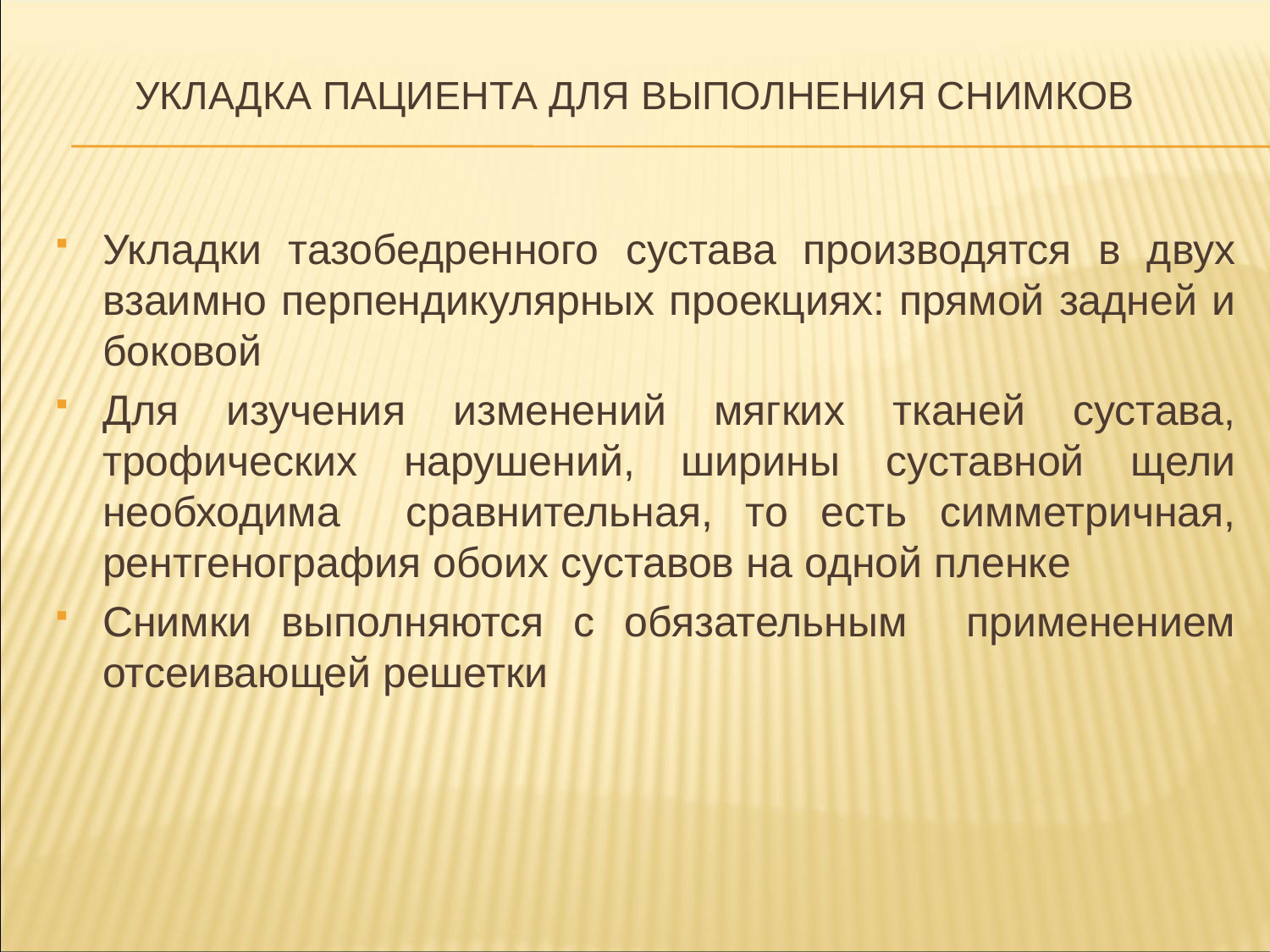

# Укладка ПАЦИЕНТА для выполнения снимков
Укладки тазобедренного сустава производятся в двух взаимно перпендикулярных проекциях: прямой задней и боковой
Для изучения изменений мягких тканей сустава, трофических нарушений, ширины суставной щели необходима  сравнительная, то есть симметричная, рентгенография обоих суставов на одной пленке
Снимки выполняются с обязательным  применением отсеивающей решетки